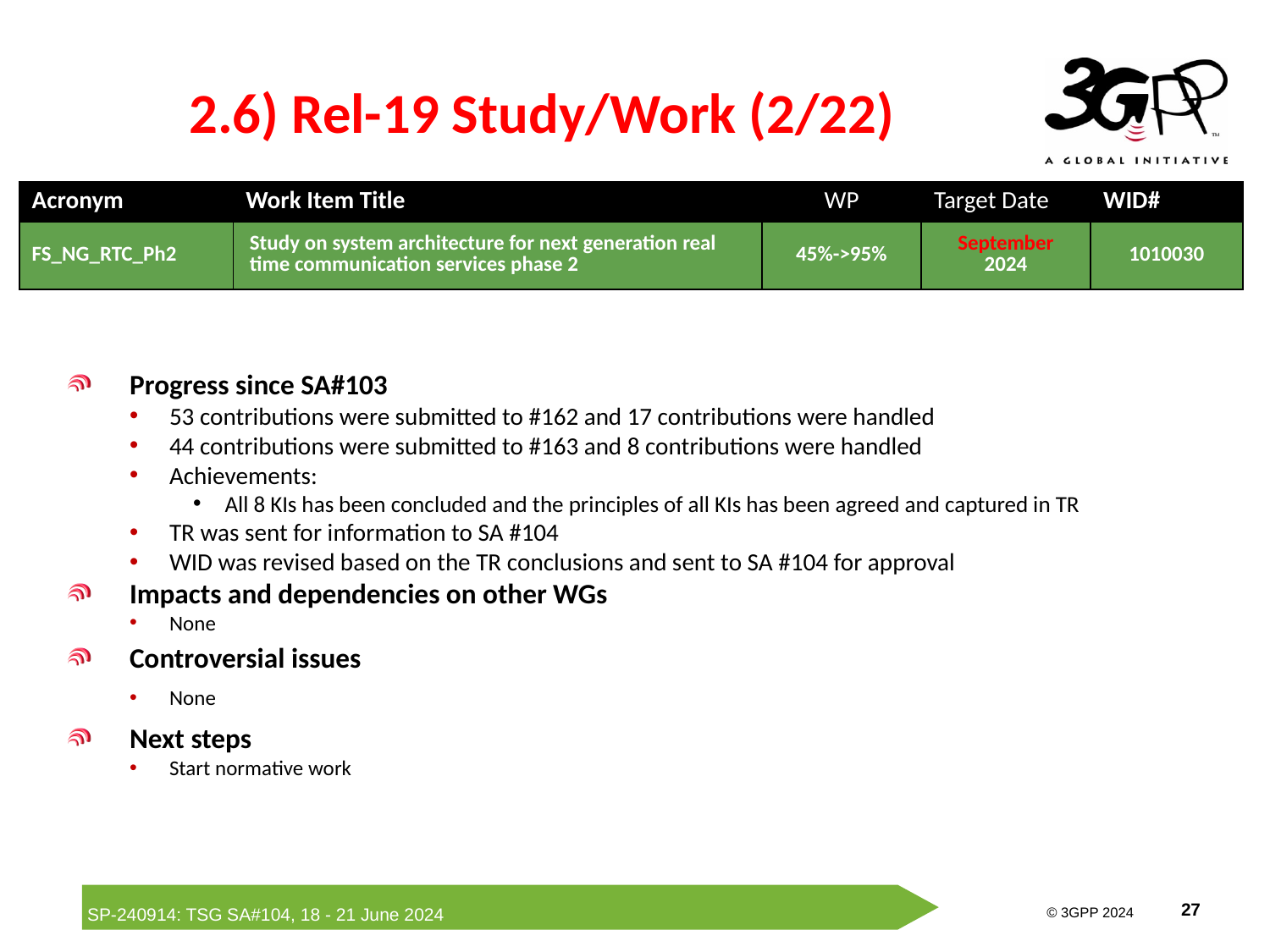

# 2.6) Rel-19 Study/Work (2/22)
| Acronym | Work Item Title | WP | Target Date | WID# |
| --- | --- | --- | --- | --- |
| FS\_NG\_RTC\_Ph2 | Study on system architecture for next generation real time communication services phase 2 | 45%->95% | September 2024 | 1010030 |
Progress since SA#103
53 contributions were submitted to #162 and 17 contributions were handled
44 contributions were submitted to #163 and 8 contributions were handled
Achievements:
All 8 KIs has been concluded and the principles of all KIs has been agreed and captured in TR
TR was sent for information to SA #104
WID was revised based on the TR conclusions and sent to SA #104 for approval
Impacts and dependencies on other WGs
None
Controversial issues
None
Next steps
Start normative work